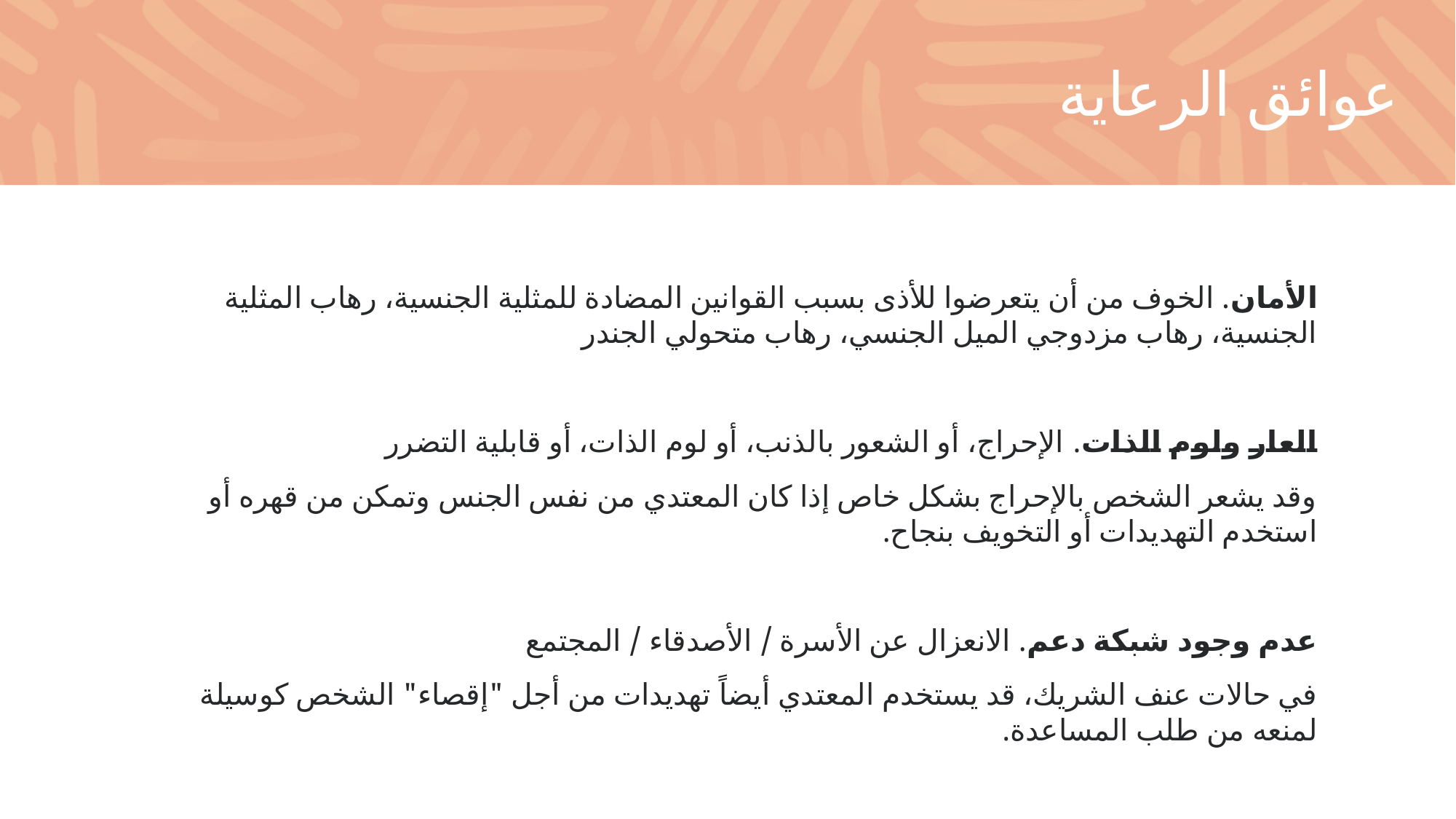

عوائق الرعاية
الأمان. الخوف من أن يتعرضوا للأذى بسبب القوانين المضادة للمثلية الجنسية، رهاب المثلية الجنسية، رهاب مزدوجي الميل الجنسي، رهاب متحولي الجندر

العار ولوم الذات. الإحراج، أو الشعور بالذنب، أو لوم الذات، أو قابلية التضرر
وقد يشعر الشخص بالإحراج بشكل خاص إذا كان المعتدي من نفس الجنس وتمكن من قهره أو استخدم التهديدات أو التخويف بنجاح.

عدم وجود شبكة دعم. الانعزال عن الأسرة / الأصدقاء / المجتمع
في حالات عنف الشريك، قد يستخدم المعتدي أيضاً تهديدات من أجل "إقصاء" الشخص كوسيلة لمنعه من طلب المساعدة.